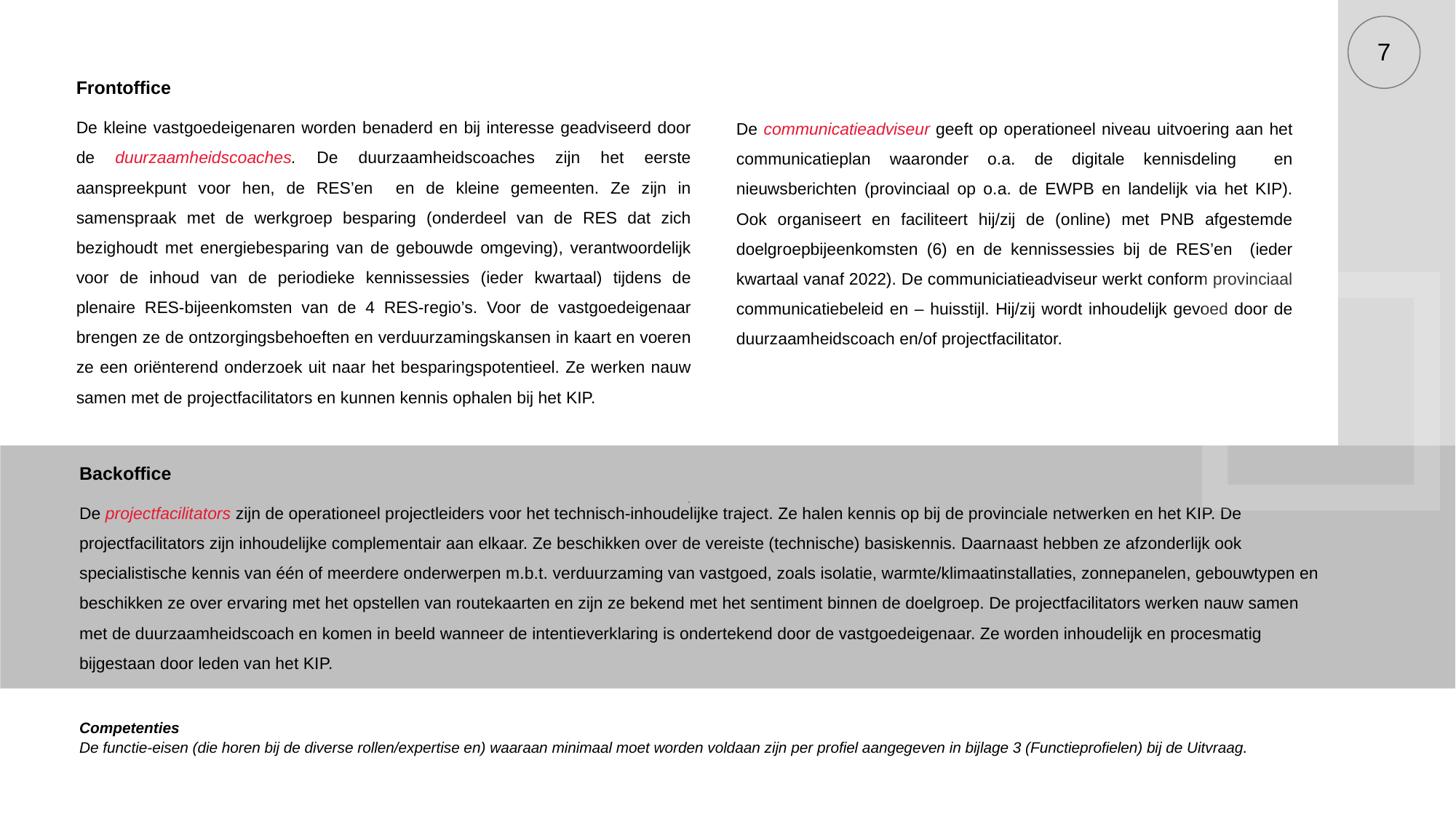

7

Frontoffice
De kleine vastgoedeigenaren worden benaderd en bij interesse geadviseerd door de duurzaamheidscoaches. De duurzaamheidscoaches zijn het eerste aanspreekpunt voor hen, de RES’en  en de kleine gemeenten. Ze zijn in samenspraak met de werkgroep besparing (onderdeel van de RES dat zich bezighoudt met energiebesparing van de gebouwde omgeving), verantwoordelijk voor de inhoud van de periodieke kennissessies (ieder kwartaal) tijdens de plenaire RES-bijeenkomsten van de 4 RES-regio’s. Voor de vastgoedeigenaar brengen ze de ontzorgingsbehoeften en verduurzamingskansen in kaart en voeren ze een oriënterend onderzoek uit naar het besparingspotentieel. Ze werken nauw samen met de projectfacilitators en kunnen kennis ophalen bij het KIP.

.

De communicatieadviseur geeft op operationeel niveau uitvoering aan het communicatieplan waaronder o.a. de digitale kennisdeling  en nieuwsberichten (provinciaal op o.a. de EWPB en landelijk via het KIP). Ook organiseert en faciliteert hij/zij de (online) met PNB afgestemde doelgroepbijeenkomsten (6) en de kennissessies bij de RES’en  (ieder kwartaal vanaf 2022). De communiciatieadviseur werkt conform provinciaal communicatiebeleid en – huisstijl. Hij/zij wordt inhoudelijk gevoed door de duurzaamheidscoach en/of projectfacilitator.

Backoffice
De projectfacilitators zijn de operationeel projectleiders voor het technisch-inhoudelijke traject. Ze halen kennis op bij de provinciale netwerken en het KIP. De projectfacilitators zijn inhoudelijke complementair aan elkaar. Ze beschikken over de vereiste (technische) basiskennis. Daarnaast hebben ze afzonderlijk ook specialistische kennis van één of meerdere onderwerpen m.b.t. verduurzaming van vastgoed, zoals isolatie, warmte/klimaatinstallaties, zonnepanelen, gebouwtypen en beschikken ze over ervaring met het opstellen van routekaarten en zijn ze bekend met het sentiment binnen de doelgroep. De projectfacilitators werken nauw samen met de duurzaamheidscoach en komen in beeld wanneer de intentieverklaring is ondertekend door de vastgoedeigenaar. Ze worden inhoudelijk en procesmatig bijgestaan door leden van het KIP.

Competenties
De functie-eisen (die horen bij de diverse rollen/expertise en) waaraan minimaal moet worden voldaan zijn per profiel aangegeven in bijlage 3 (Functieprofielen) bij de Uitvraag.